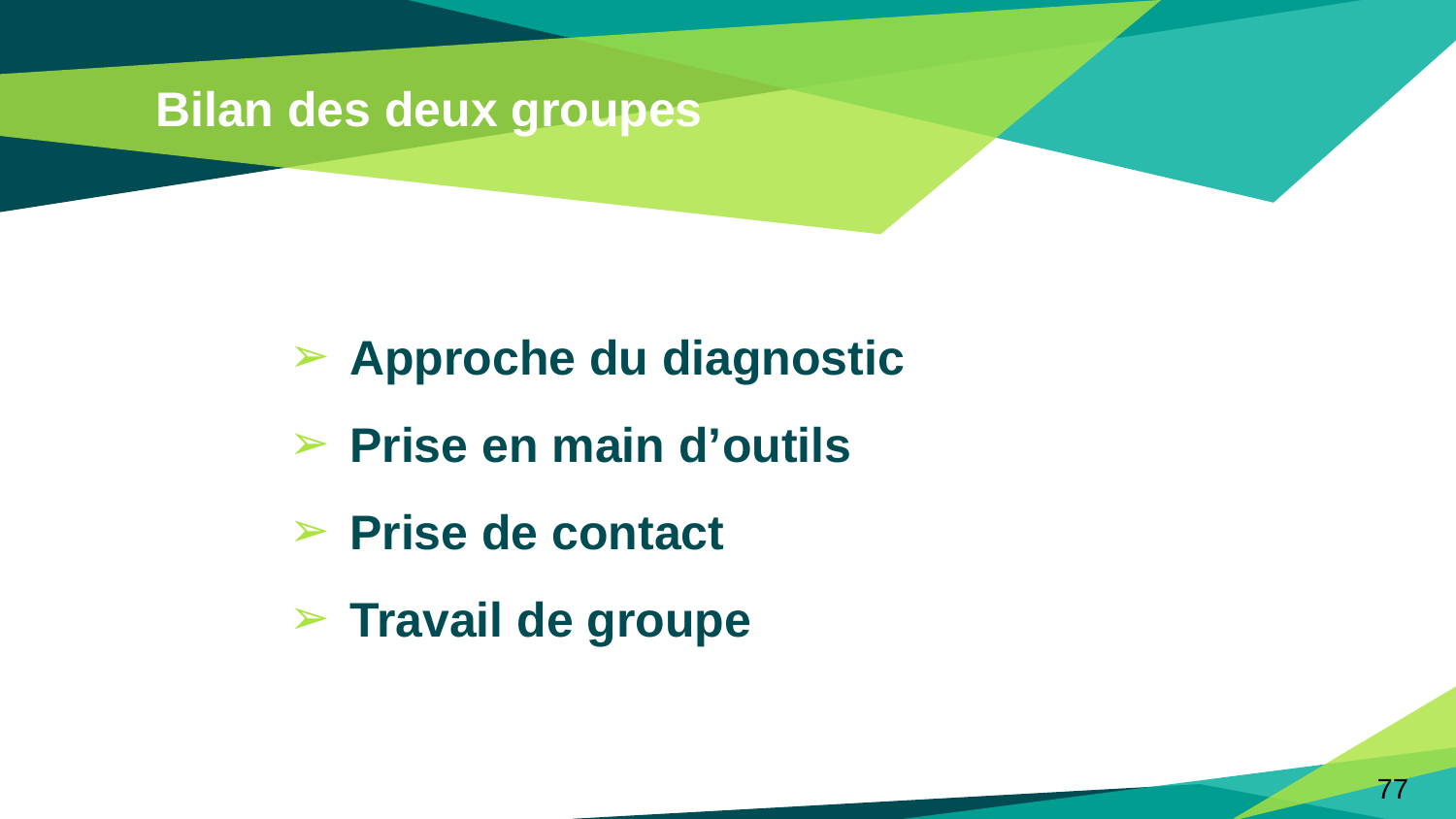

# Bilan des deux groupes
Approche du diagnostic
Prise en main d’outils
Prise de contact
Travail de groupe

77